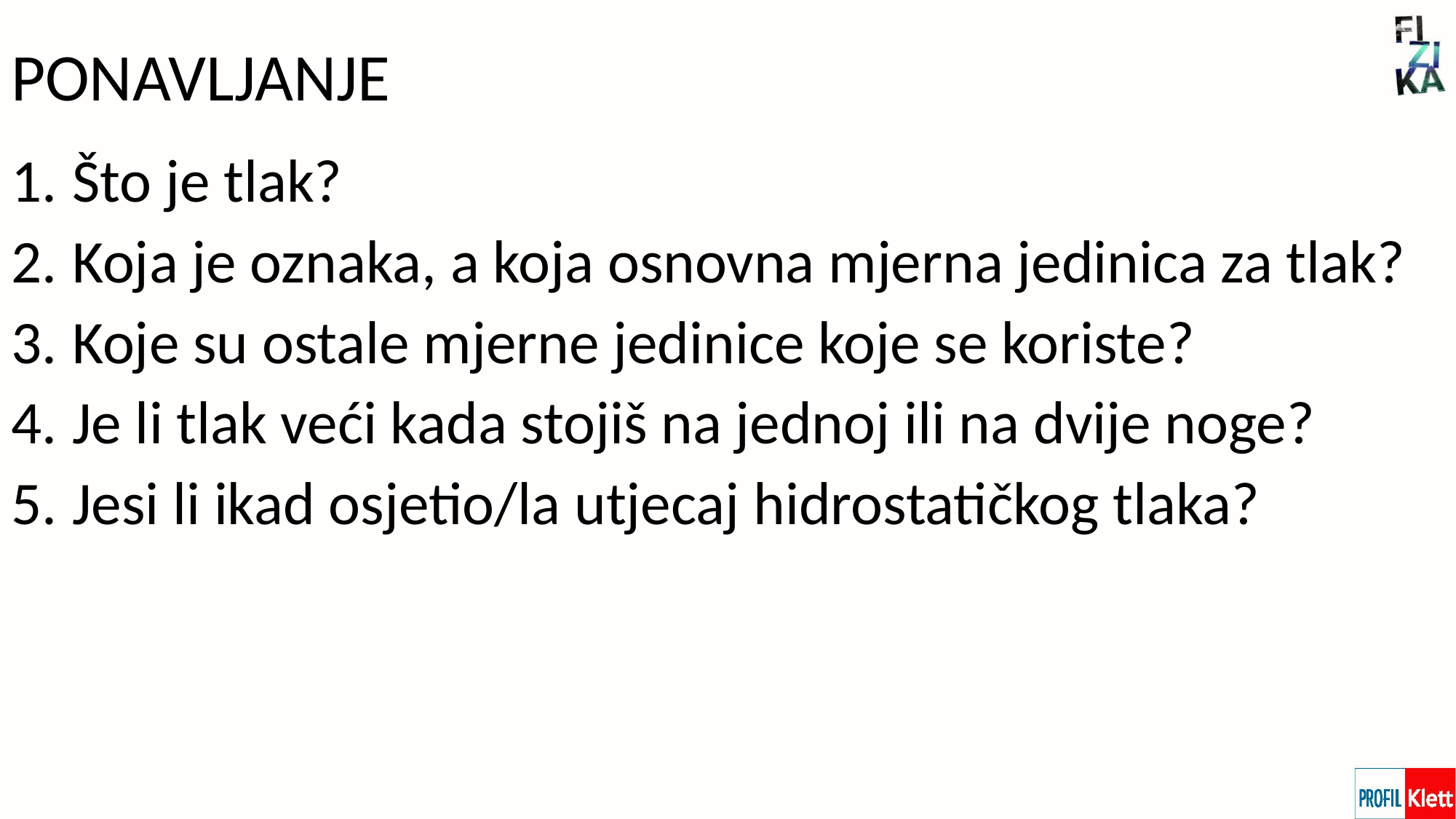

# PONAVLJANJE
Što je tlak?
Koja je oznaka, a koja osnovna mjerna jedinica za tlak?
Koje su ostale mjerne jedinice koje se koriste?
Je li tlak veći kada stojiš na jednoj ili na dvije noge?
Jesi li ikad osjetio/la utjecaj hidrostatičkog tlaka?